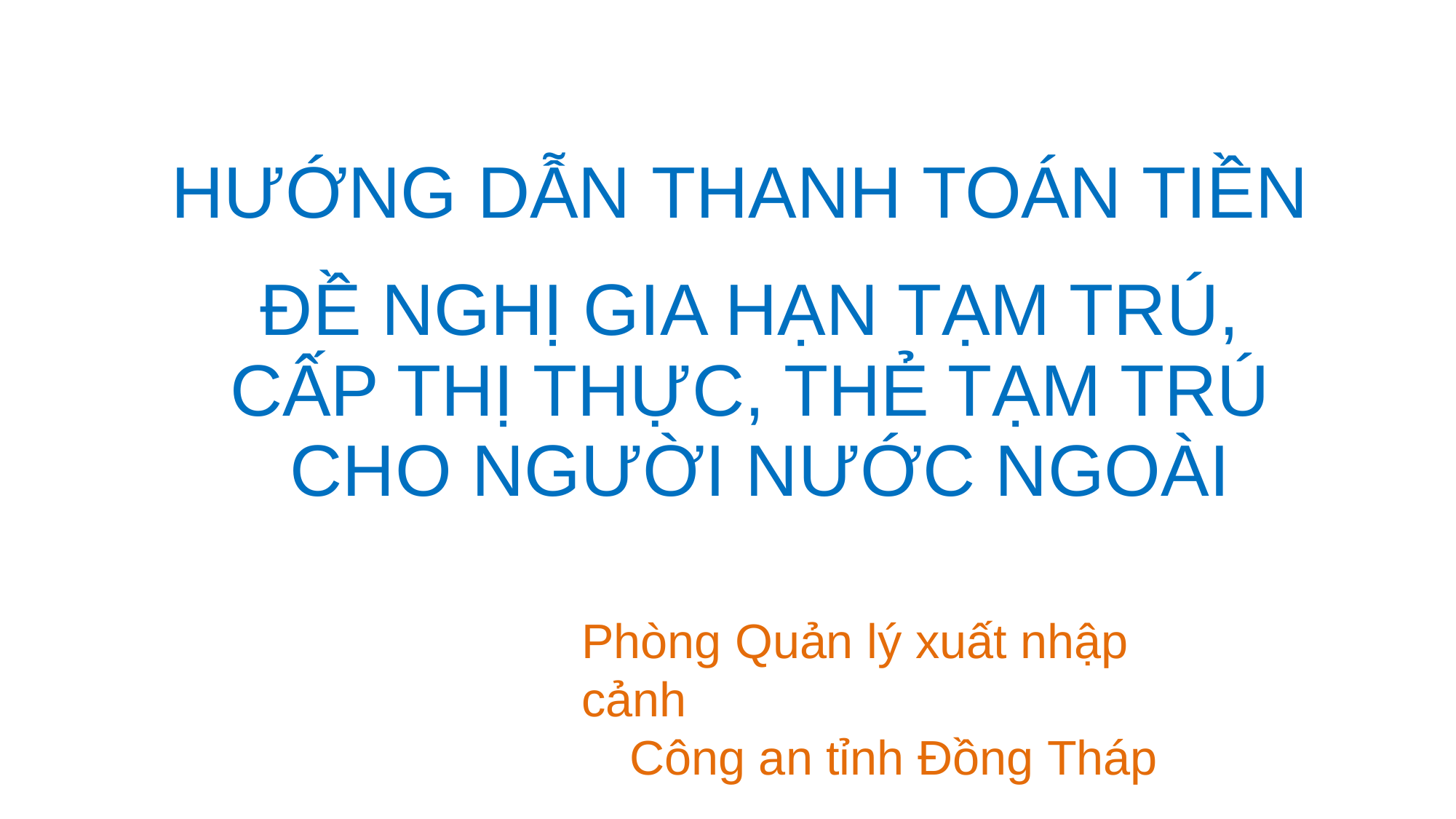

HƯỚNG DẪN THANH TOÁN TIỀN
ĐỀ NGHỊ GIA HẠN TẠM TRÚ,
CẤP THỊ THỰC, THẺ TẠM TRÚ
CHO NGƯỜI NƯỚC NGOÀI
Phòng Quản lý xuất nhập cảnh
Công an tỉnh Đồng Tháp